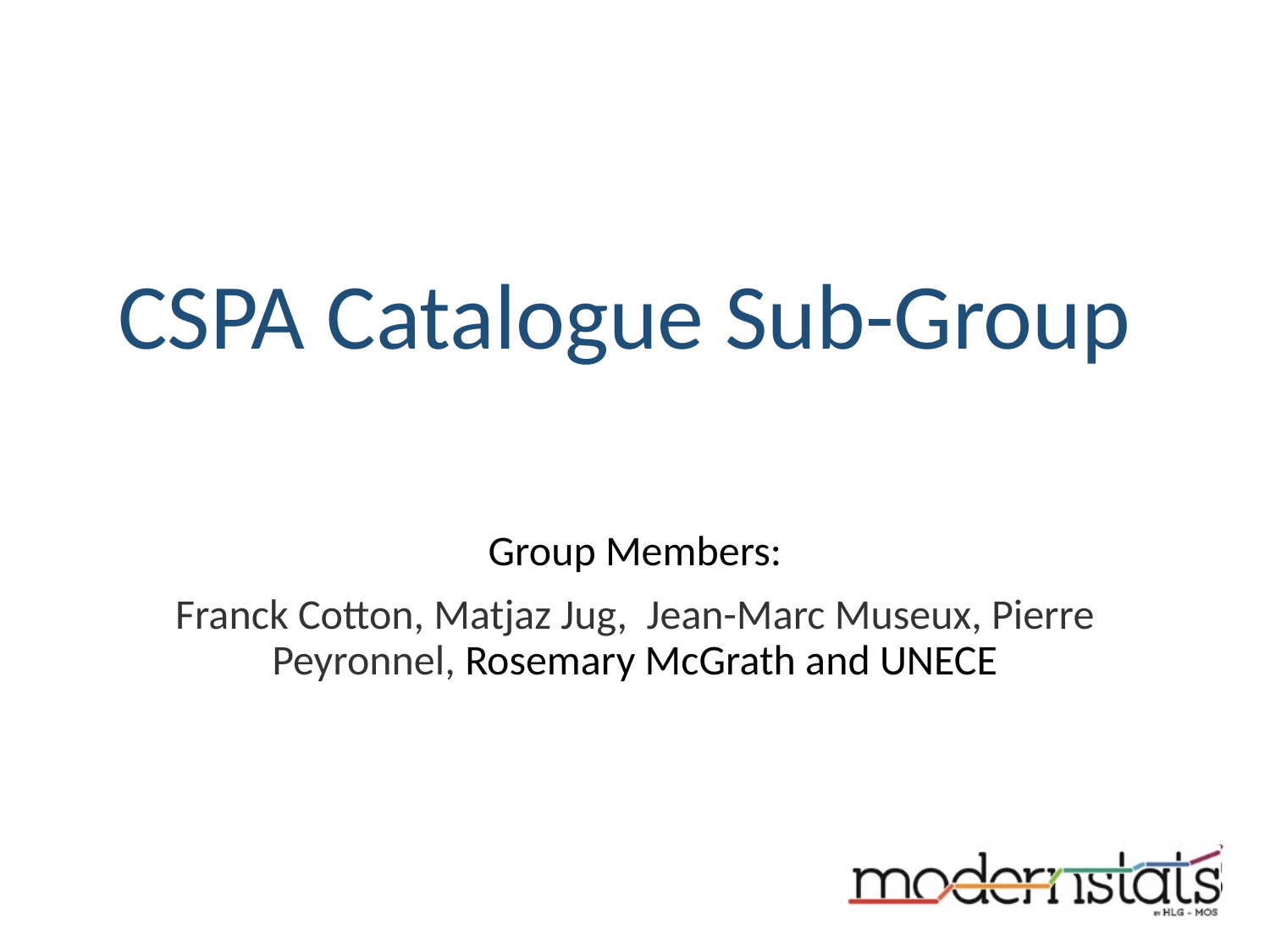

# CSPA Catalogue Sub-Group
Group Members:
Franck Cotton, Matjaz Jug,  Jean-Marc Museux, Pierre Peyronnel, Rosemary McGrath and UNECE